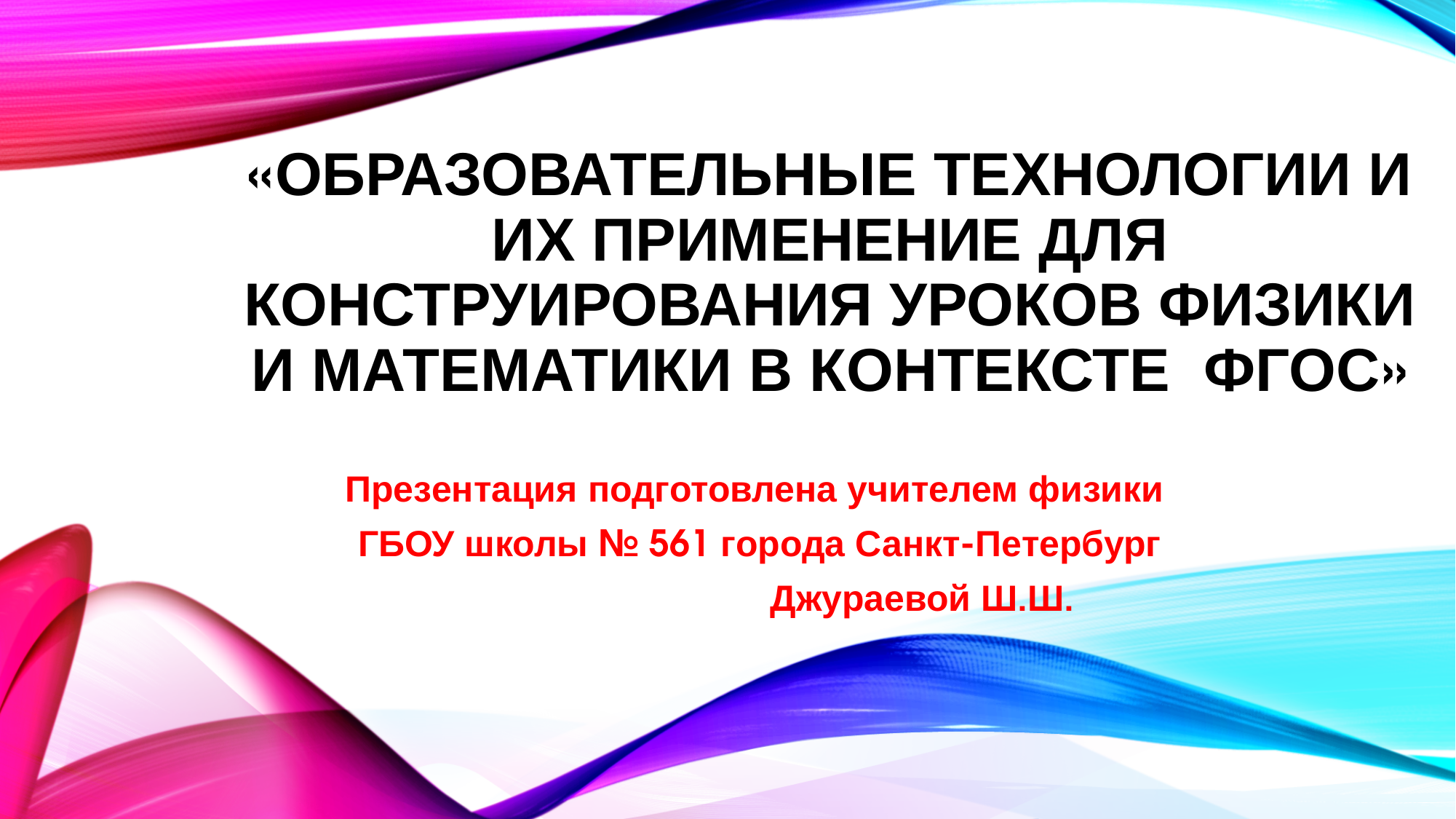

# «ОБРАЗОВАТЕЛЬНЫЕ ТЕХНОЛОГИИ И ИХ ПРИМЕНЕНИЕ ДЛЯ КОНСТРУИРОВАНИЯ УРОКОВ ФИЗИКИ И МАТЕМАТИКИ В КОНТЕКСТЕ  ФГОС»

Презентация подготовлена учителем физики
ГБОУ школы № 561 города Санкт-Петербург
                                Джураевой Ш.Ш.